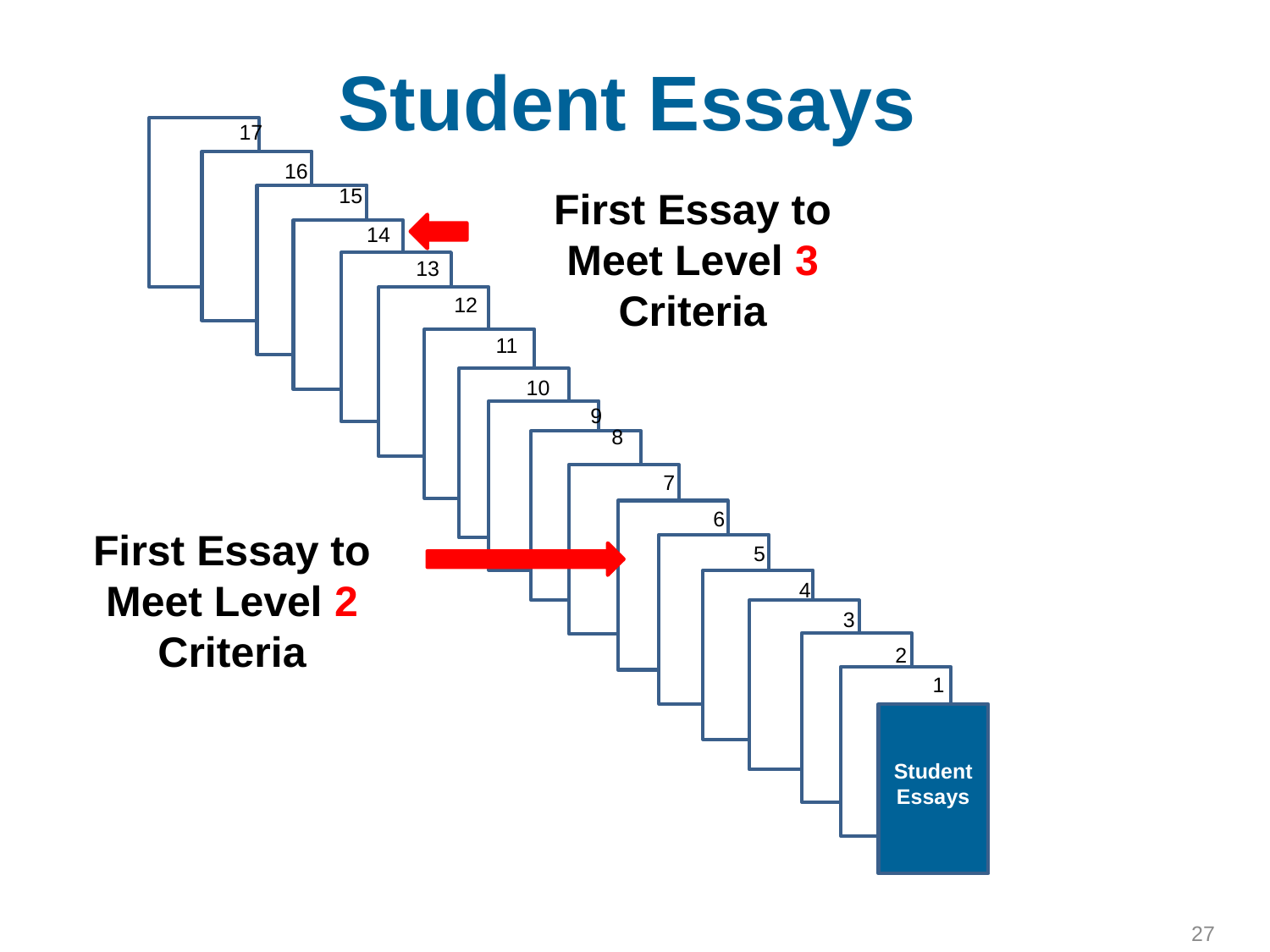

# Student Essays
17

16
15
First Essay to Meet Level 3 Criteria

14

13

12

11

10

9

8

7

6

First Essay to Meet Level 2 Criteria
5

4

3

2
1

Student Essays
27